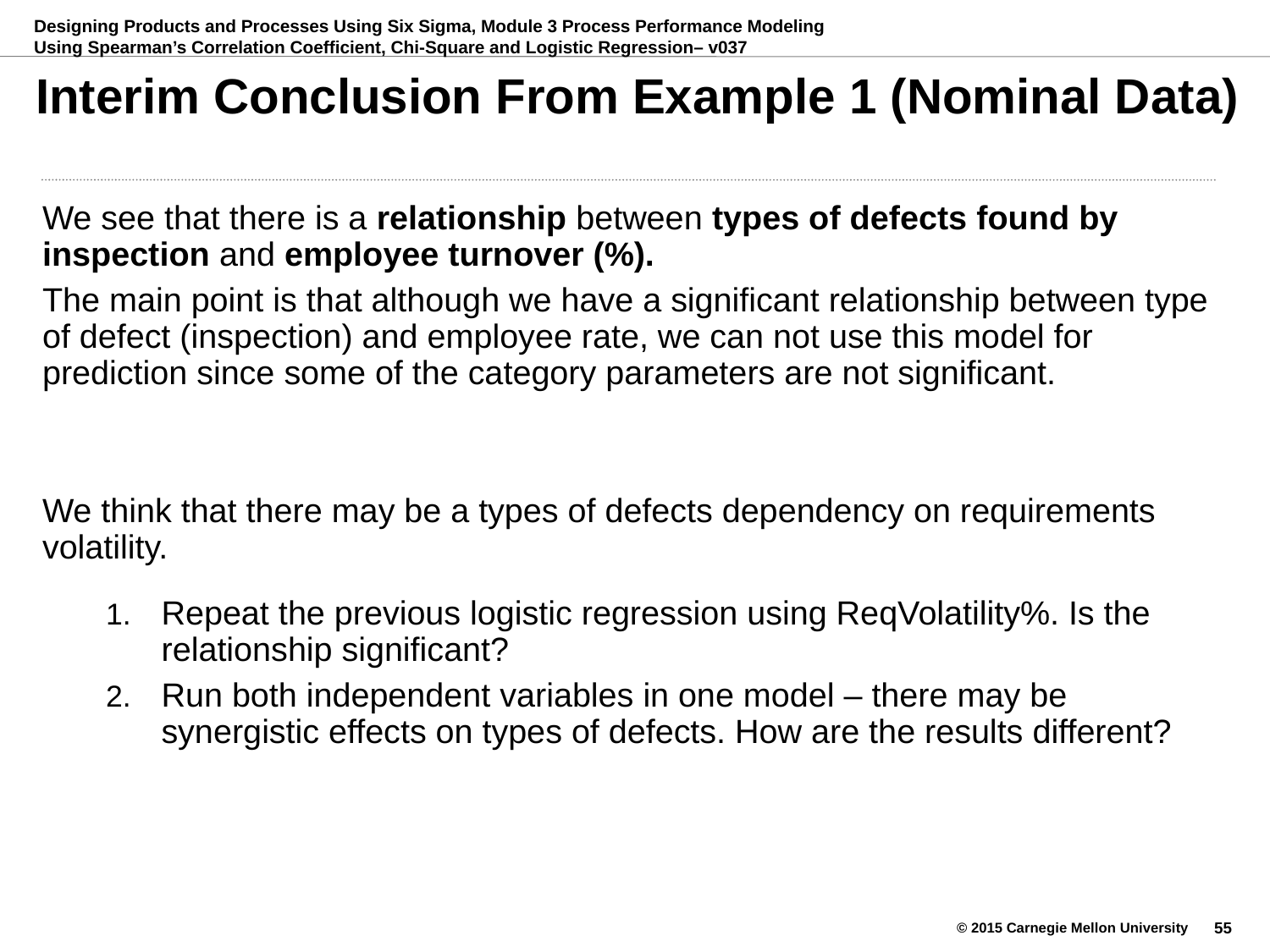

# Interim Conclusion From Example 1 (Nominal Data)
We see that there is a relationship between types of defects found by inspection and employee turnover (%).
The main point is that although we have a significant relationship between type of defect (inspection) and employee rate, we can not use this model for prediction since some of the category parameters are not significant.

We think that there may be a types of defects dependency on requirements volatility.

Repeat the previous logistic regression using ReqVolatility%. Is the relationship significant?
Run both independent variables in one model – there may be synergistic effects on types of defects. How are the results different?